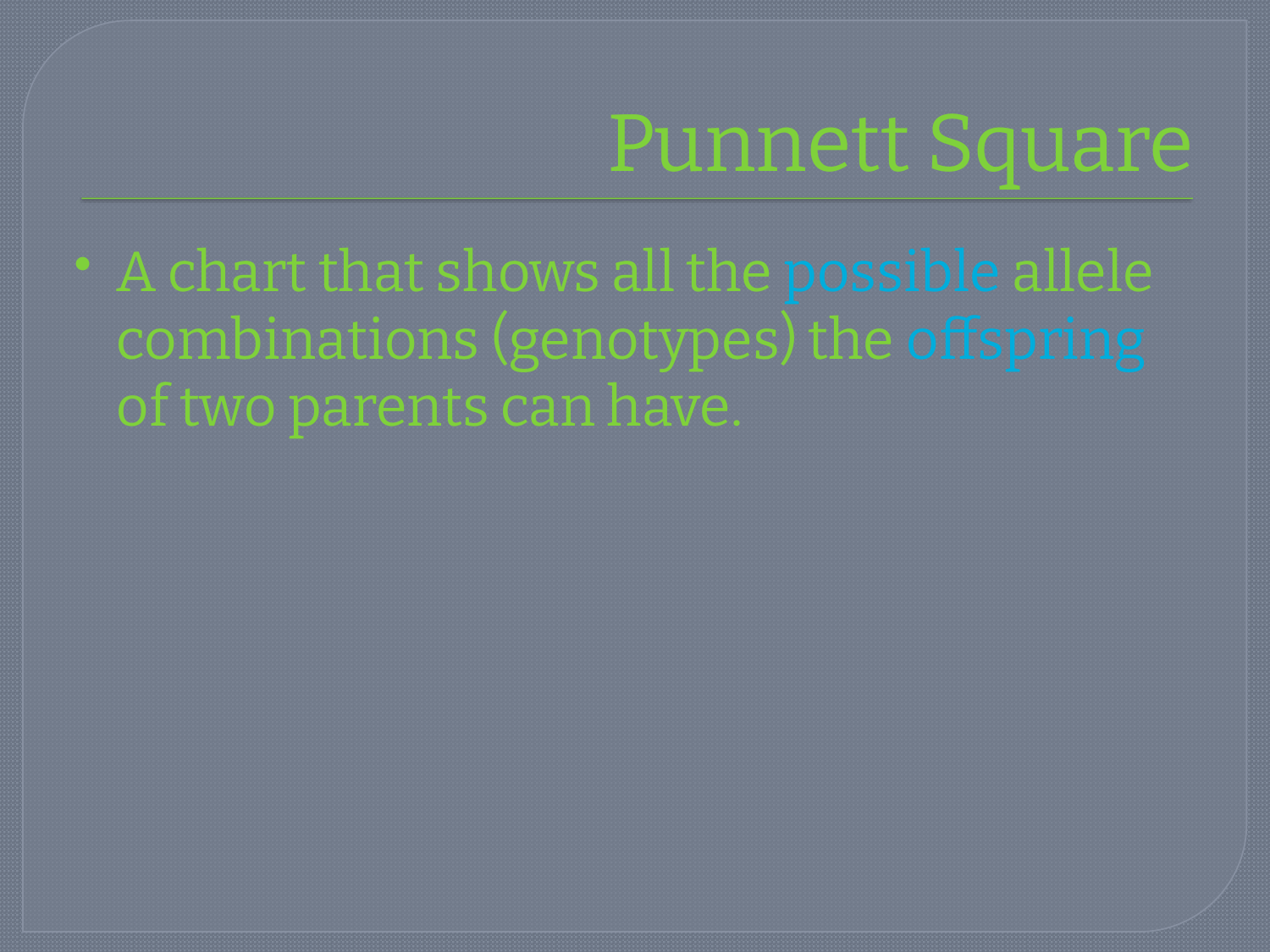

# Punnett Square
A chart that shows all the possible allele combinations (genotypes) the offspring of two parents can have.